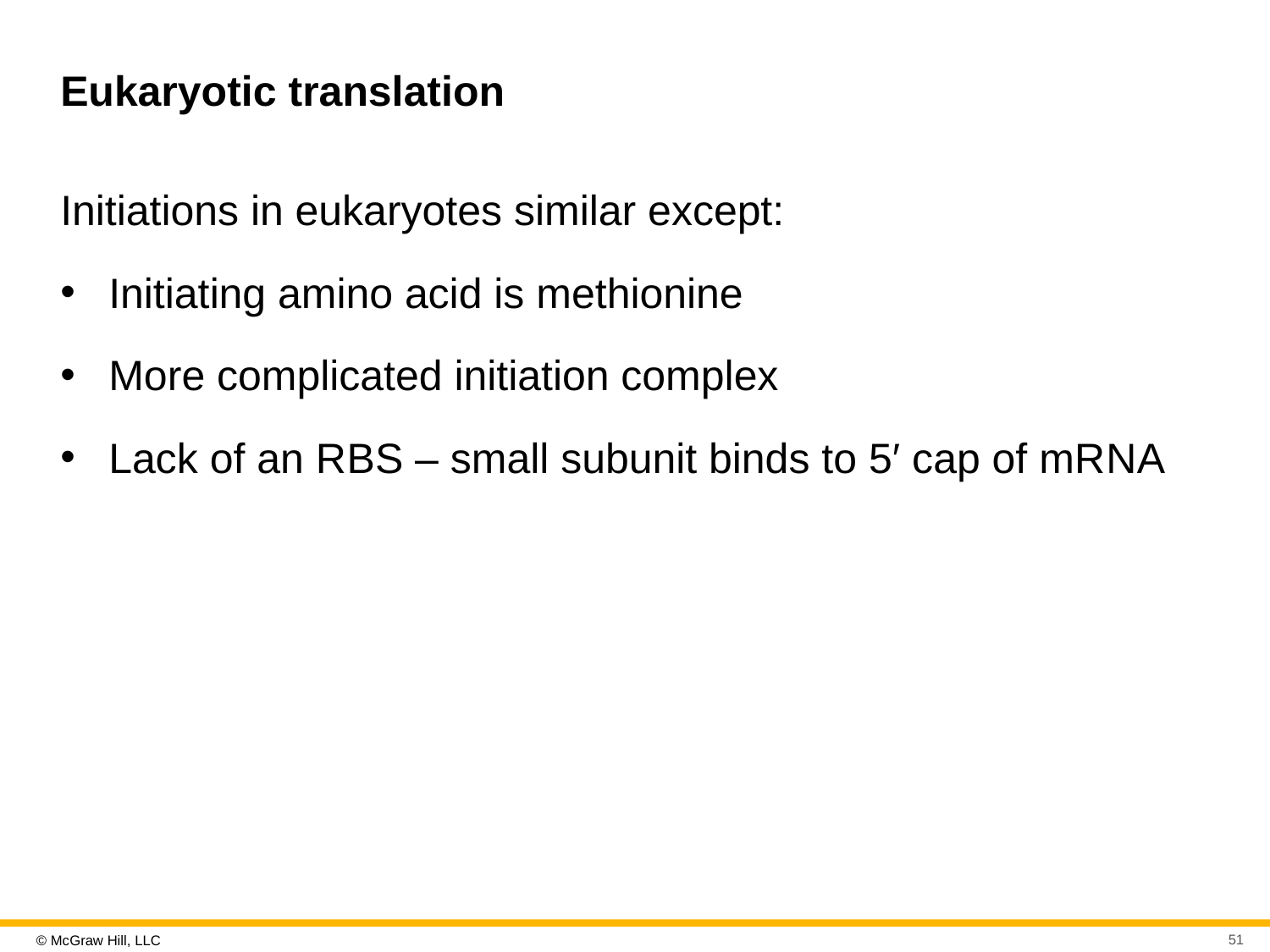

# Eukaryotic translation
Initiations in eukaryotes similar except:
Initiating amino acid is methionine
More complicated initiation complex
Lack of an R B S – small subunit binds to 5′ cap of mR N A
51